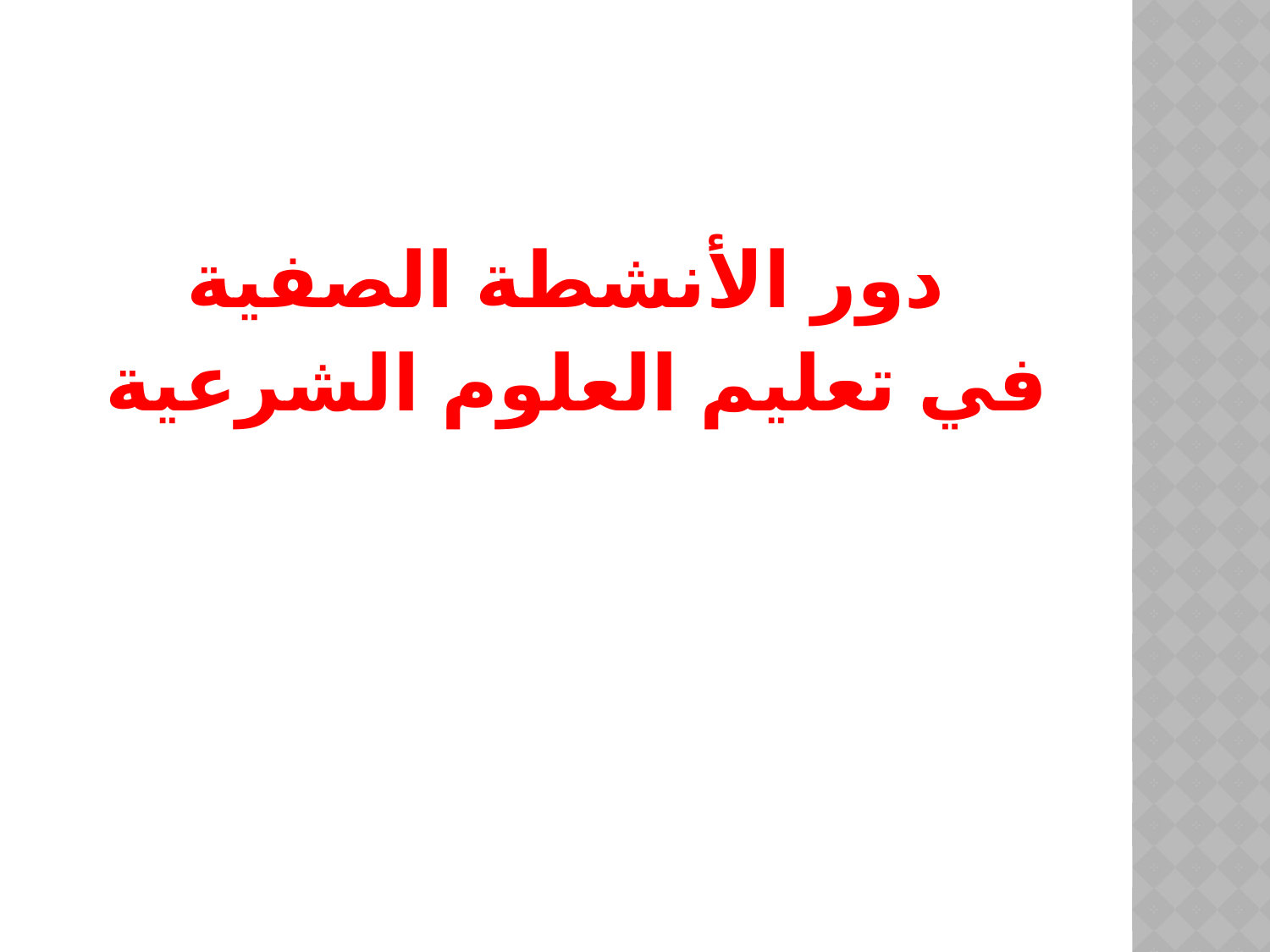

#
دور الأنشطة الصفية
في تعليم العلوم الشرعية